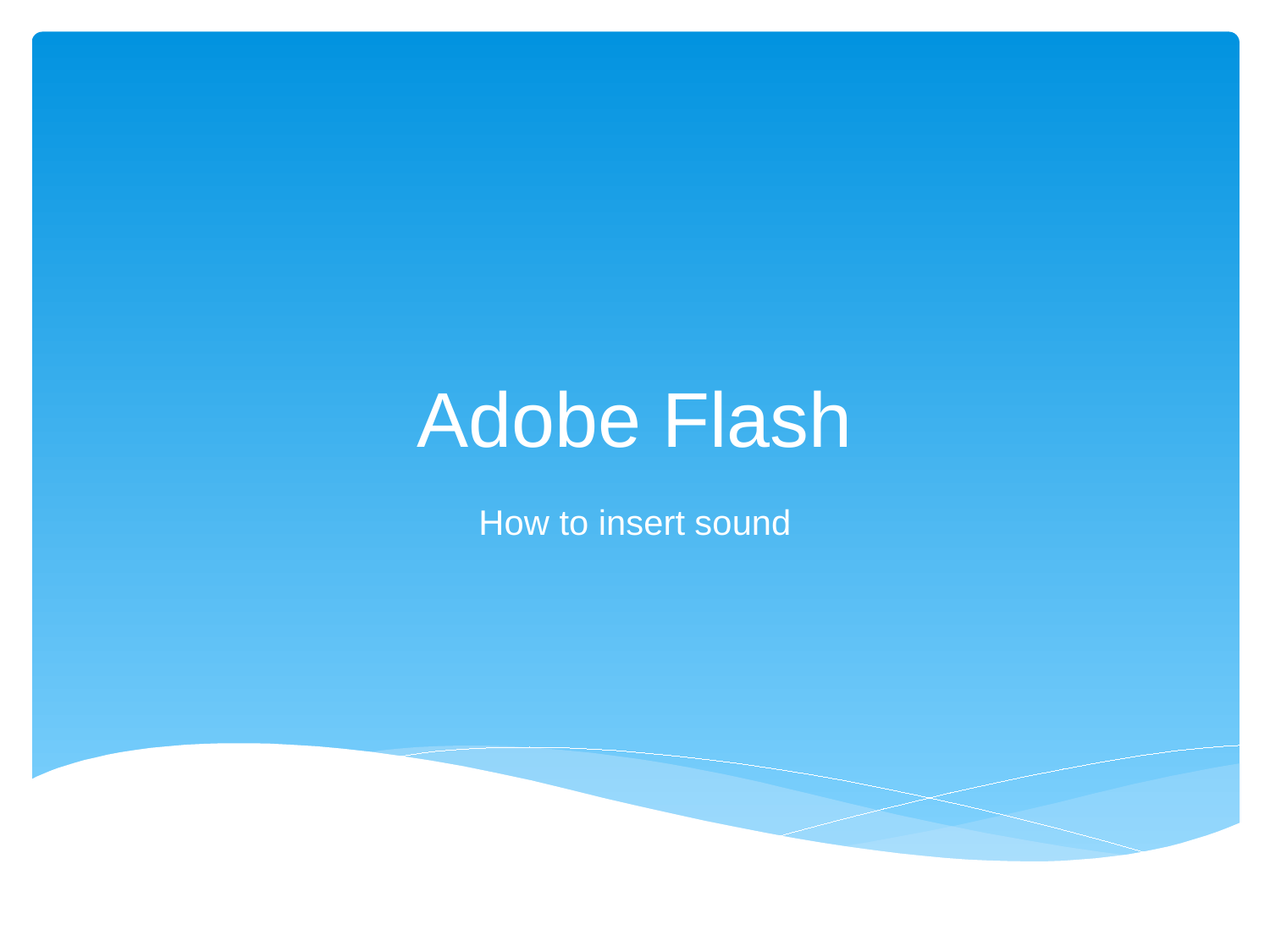

# Adobe Flash
How to insert sound